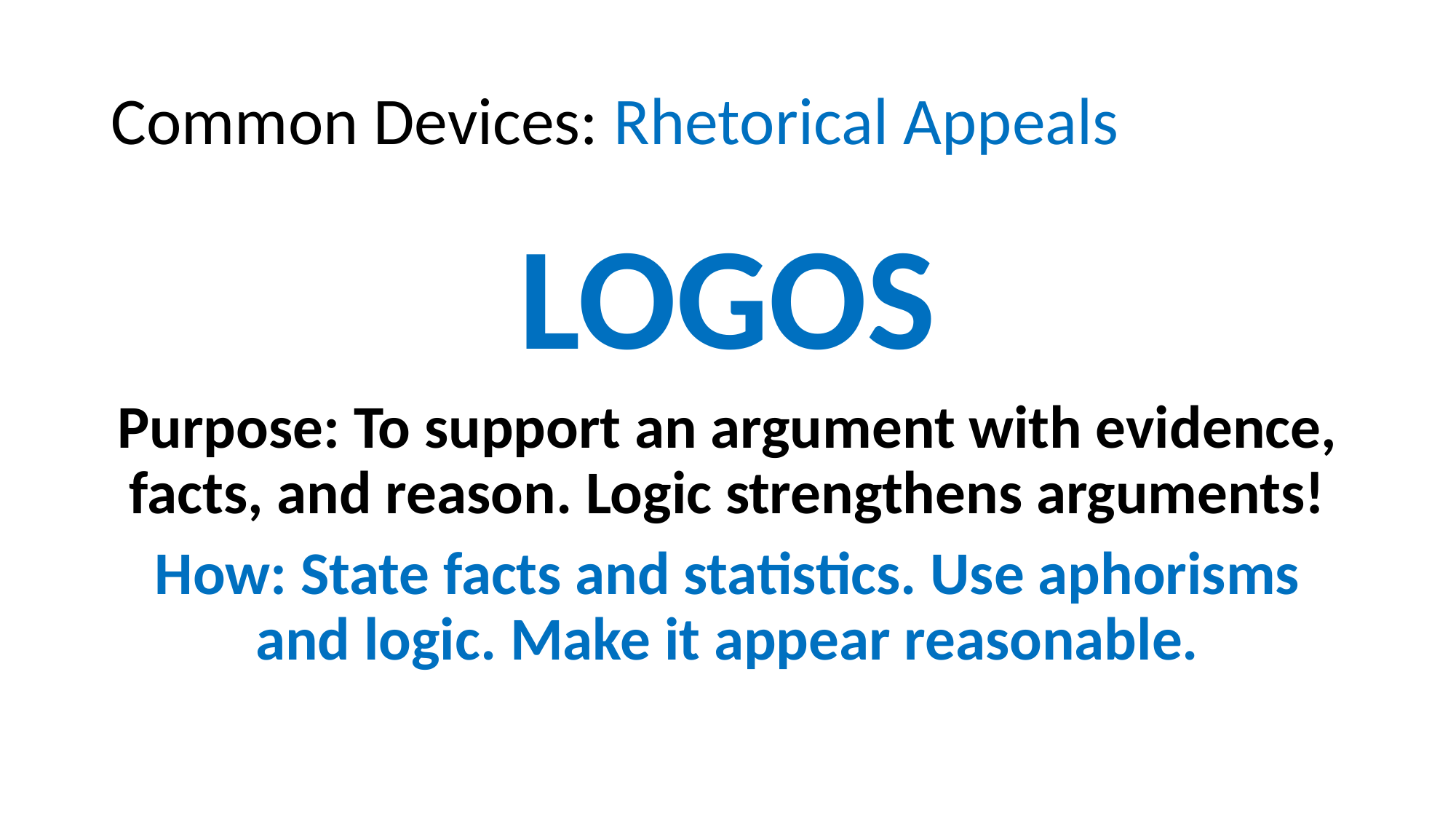

# Common Devices: Rhetorical Appeals
LOGOS
Purpose: To support an argument with evidence, facts, and reason. Logic strengthens arguments!
How: State facts and statistics. Use aphorisms and logic. Make it appear reasonable.